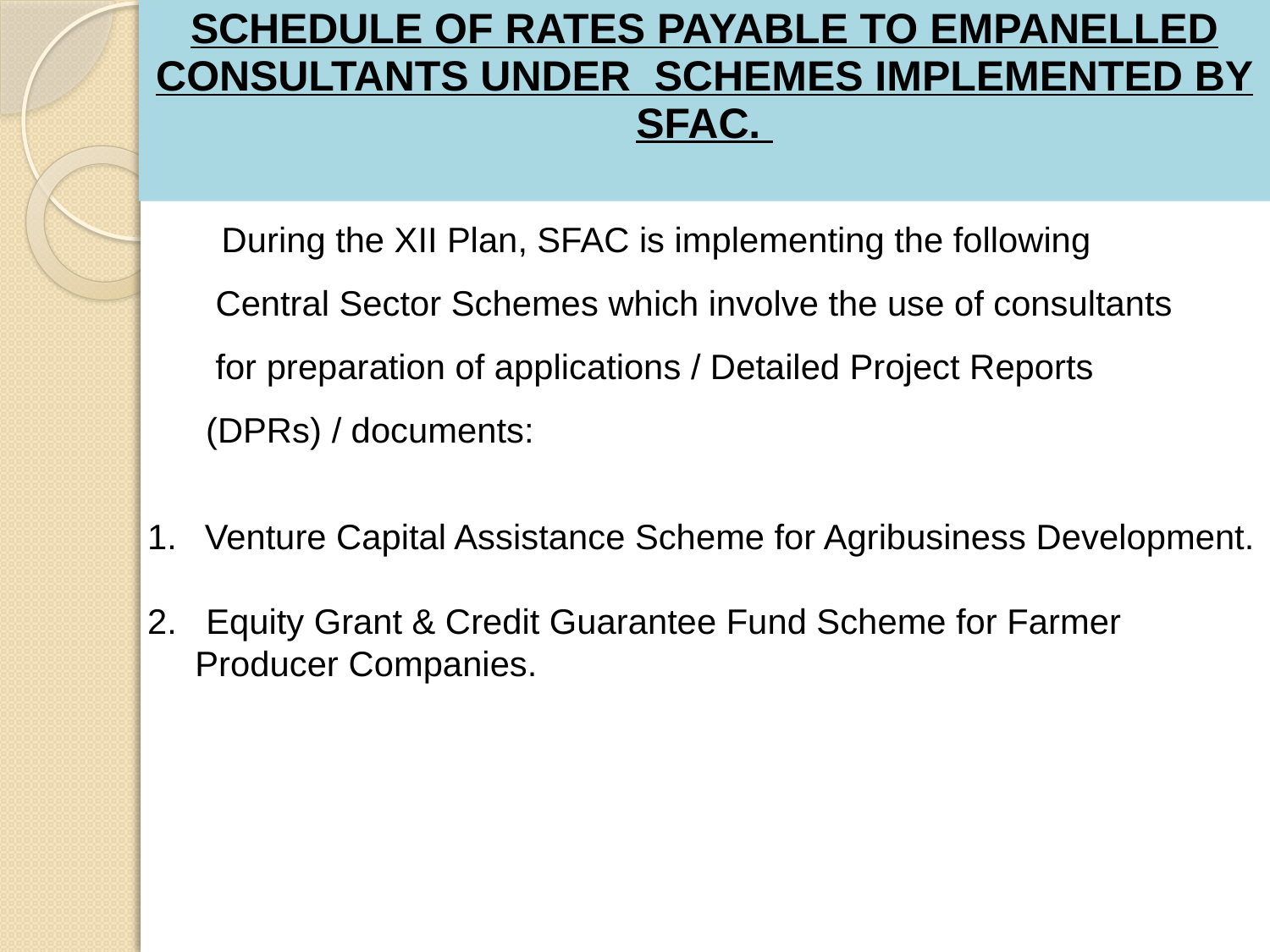

Schedule of rates payable to empanelled consultants under  Schemes implemented by SFAC.

       During the XII Plan, SFAC is implementing the following
       Central Sector Schemes which involve the use of consultants
       for preparation of applications / Detailed Project Reports
      (DPRs) / documents:

 Venture Capital Assistance Scheme for Agribusiness Development.

2.   Equity Grant & Credit Guarantee Fund Scheme for Farmer Producer Companies.